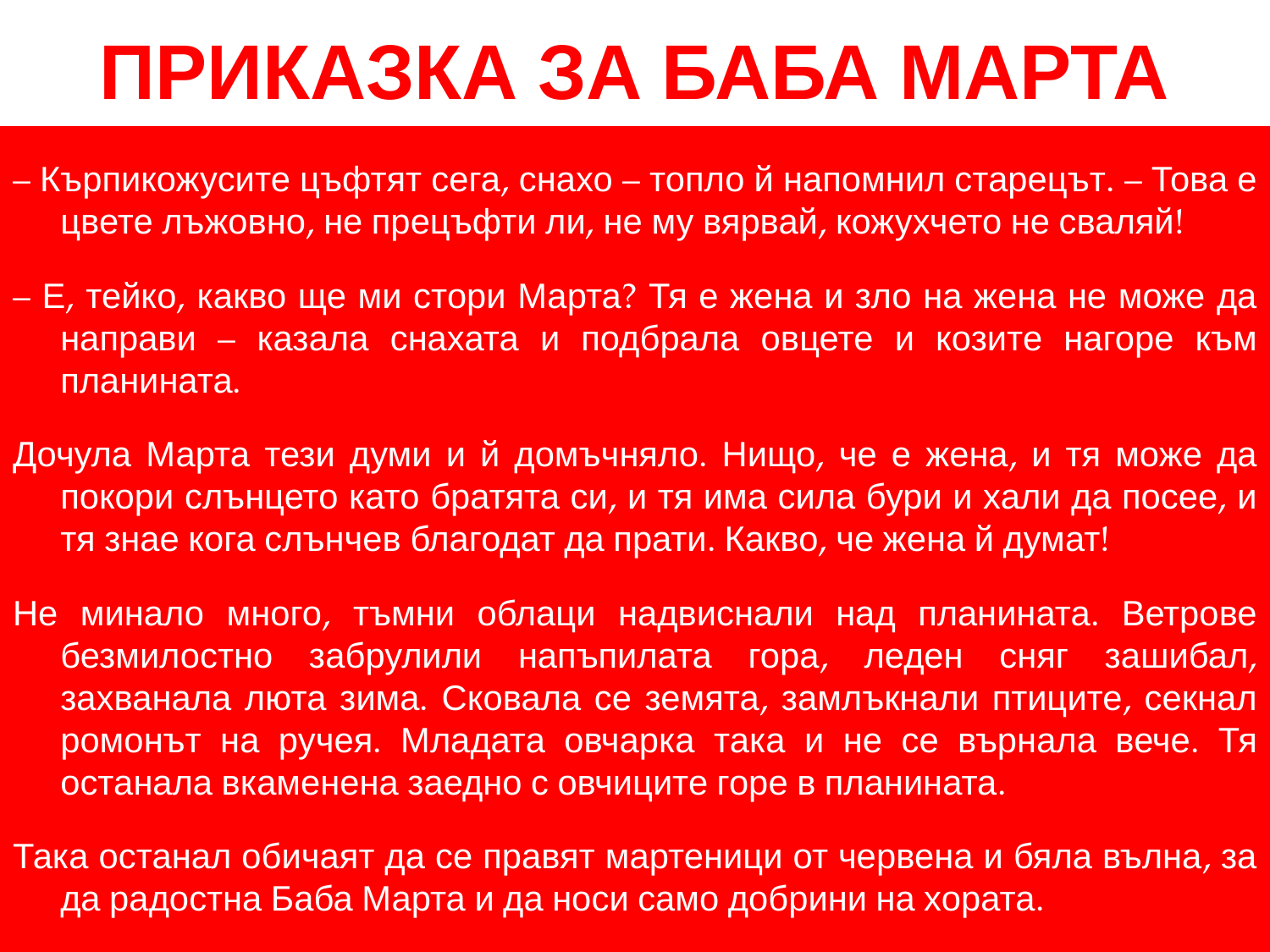

# ПРИКАЗКА ЗА БАБА МАРТА

– Кърпикожусите цъфтят сега, снахо – топло й напомнил старецът. – Това е цвете лъжовно, не прецъфти ли, не му вярвай, кожухчето не сваляй!

– Е, тейко, какво ще ми стори Марта? Тя е жена и зло на жена не може да направи – казала снахата и подбрала овцете и козите нагоре към планината.

Дочула Марта тези думи и й домъчняло. Нищо, че е жена, и тя може да покори слънцето като братята си, и тя има сила бури и хали да посее, и тя знае кога слънчев благодат да прати. Какво, че жена й думат!

Не минало много, тъмни облаци надвиснали над планината. Ветрове безмилостно забрулили напъпилата гора, леден сняг зашибал, захванала люта зима. Сковала се земята, замлъкнали птиците, секнал ромонът на ручея. Младата овчарка така и не се върнала вече. Тя останала вкаменена заедно с овчиците горе в планината.

Така останал обичаят да се правят мартеници от червена и бяла вълна, за да радостна Баба Марта и да носи само добрини на хората.